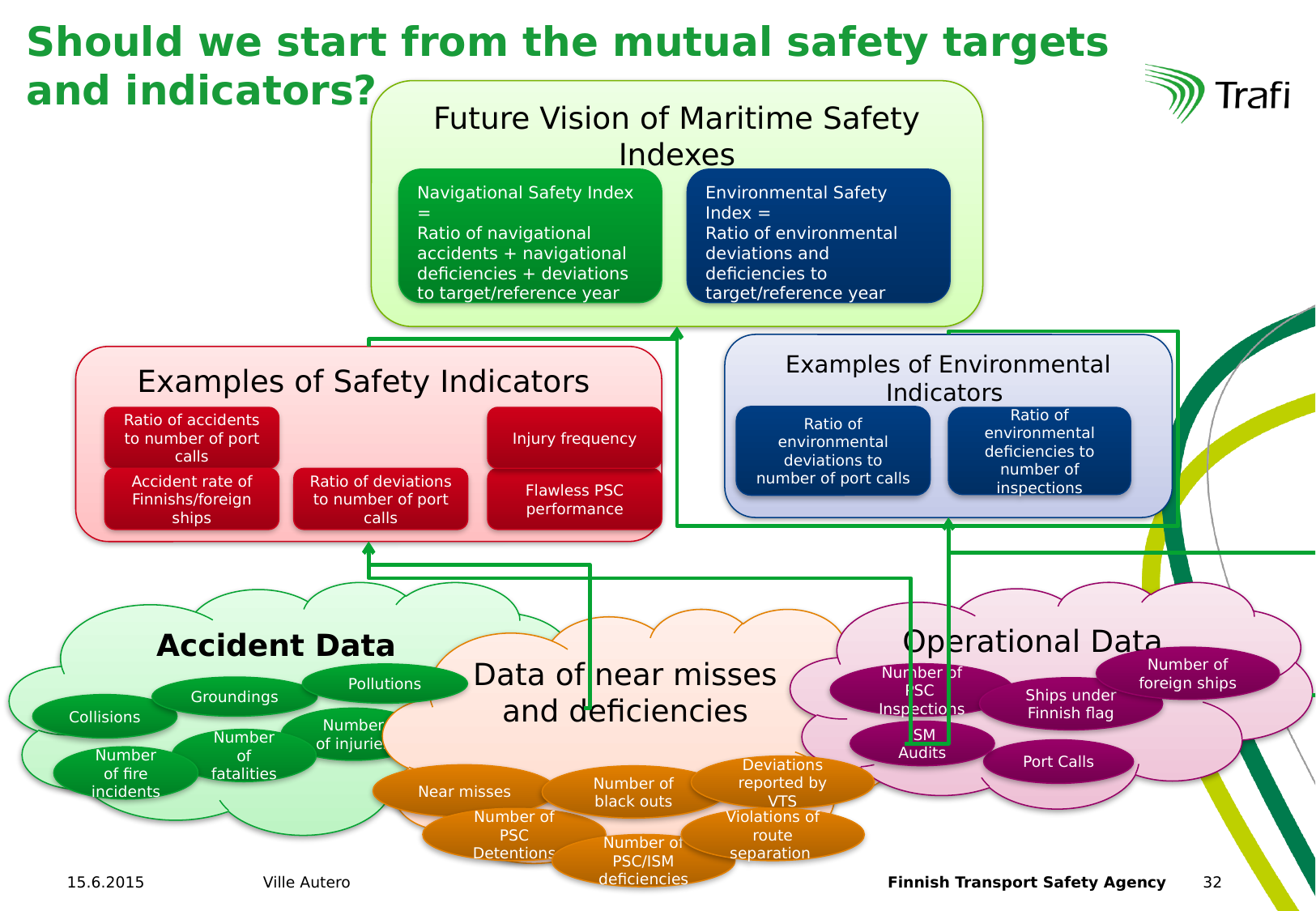

# Should we start from the mutual safety targets and indicators?
Future Vision of Maritime Safety Indexes
Navigational Safety Index =
Ratio of navigational accidents + navigational deficiencies + deviations to target/reference year

Environmental Safety Index =
Ratio of environmental deviations and deficiencies to target/reference year

Examples of Environmental Indicators
Examples of Safety Indicators
Ratio of environmental deviations to number of port calls
Ratio of accidents to number of port calls
Injury frequency
Ratio of environmental deficiencies to number of inspections
Accident rate of Finnishs/foreign ships
Ratio of deviations to number of port calls
Flawless PSC performance
Accident Data
Operational Data
Data of near misses and deficiencies
Number of foreign ships
Number of PSC  Inspections
Pollutions
Groundings
Ships under Finnish flag
Collisions
Number of injuries
ISM Audits
Number of fatalities
Port Calls
Number of fire incidents
Deviations reported by VTS
Near misses
Number of black outs
Number of PSC Detentions
Violations of route separation
Number of PSC/ISM deficiencies
15.6.2015
Ville Autero
32